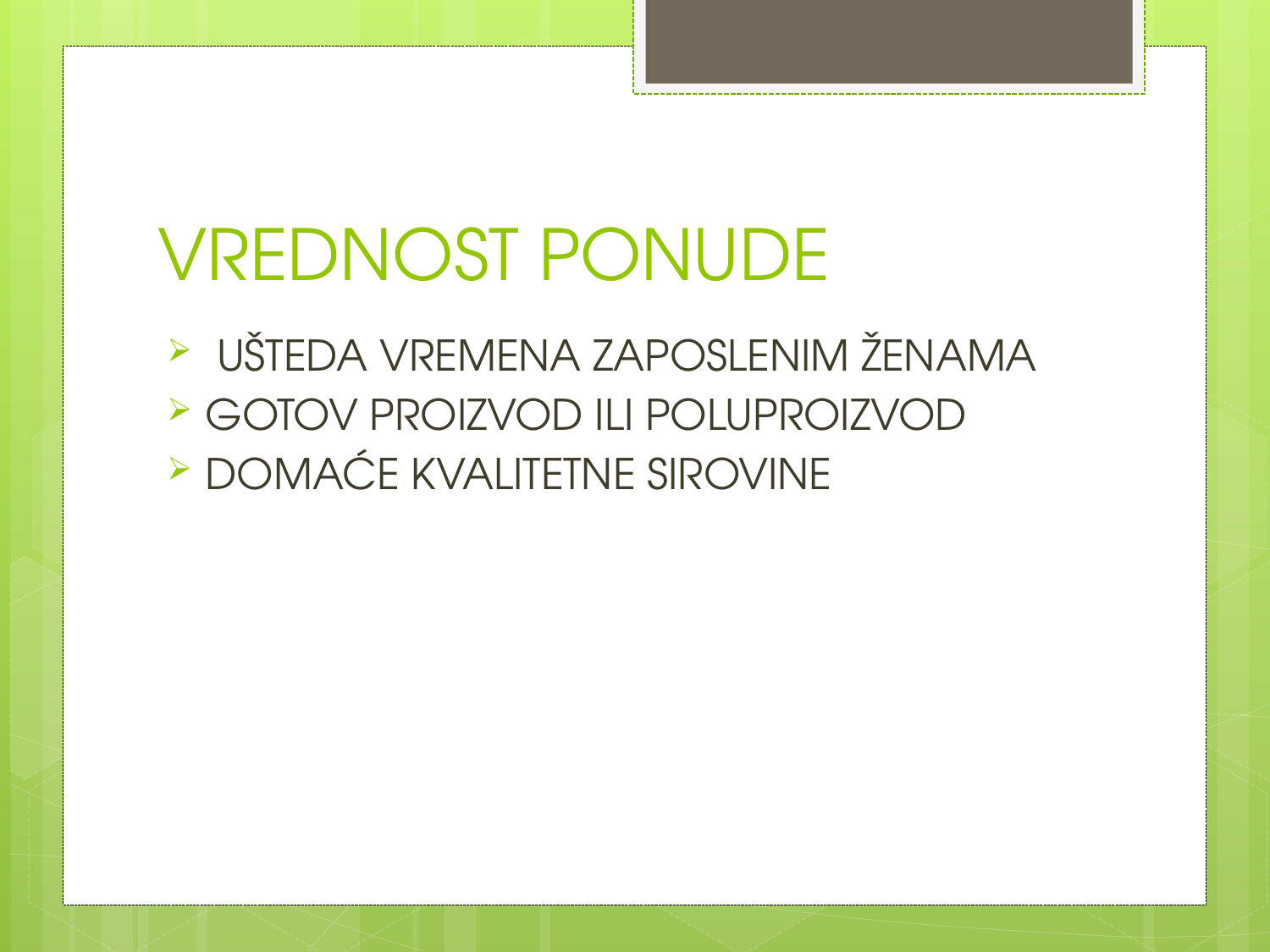

# VREDNOST PONUDE
 UŠTEDA VREMENA ZAPOSLENIM ŽENAMA
GOTOV PROIZVOD ILI POLUPROIZVOD
DOMAĆE KVALITETNE SIROVINE